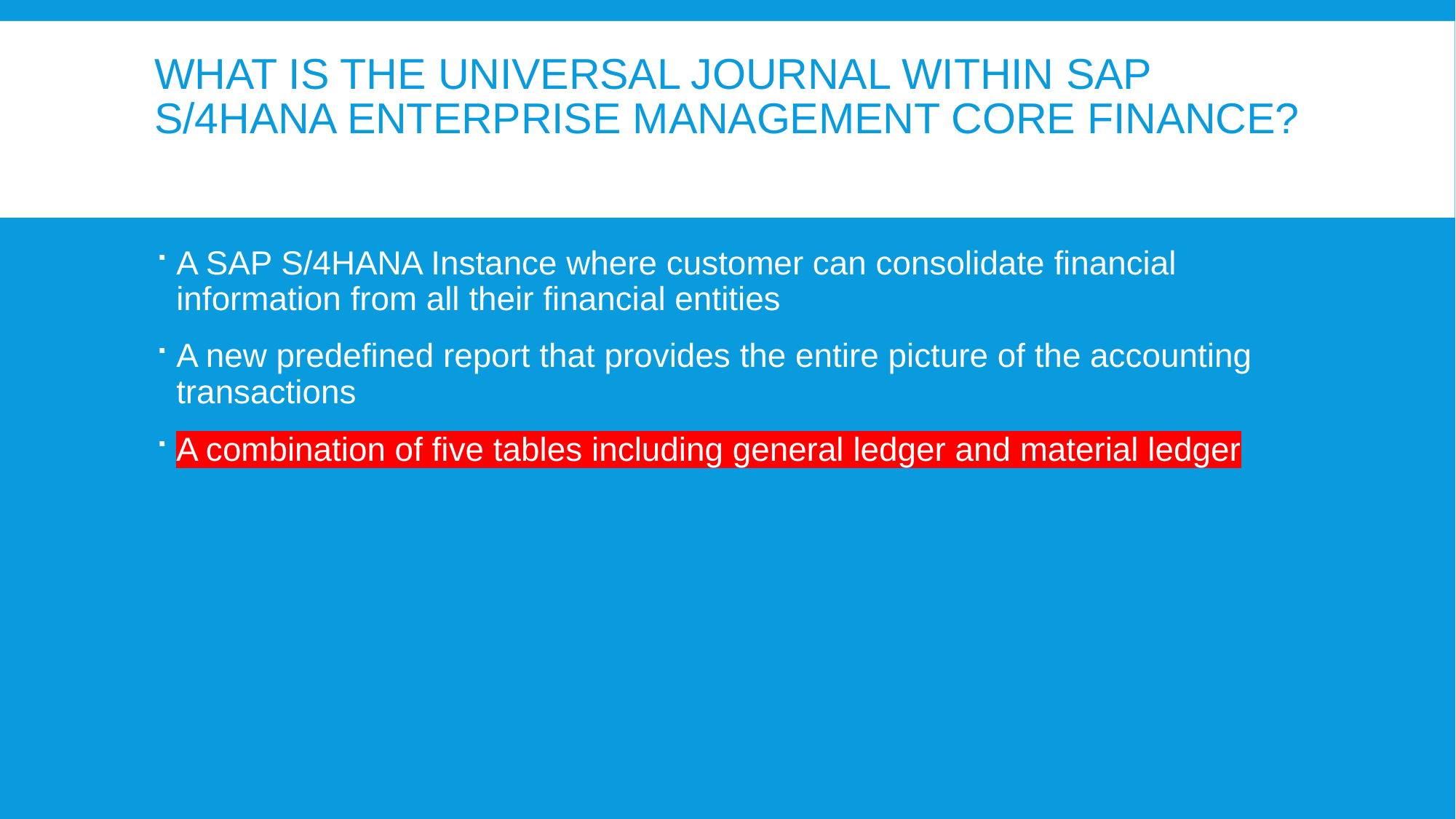

# What is the Universal Journal within SAP S/4HANA Enterprise management core Finance?
A SAP S/4HANA Instance where customer can consolidate financial information from all their financial entities
A new predefined report that provides the entire picture of the accounting transactions
A combination of five tables including general ledger and material ledger